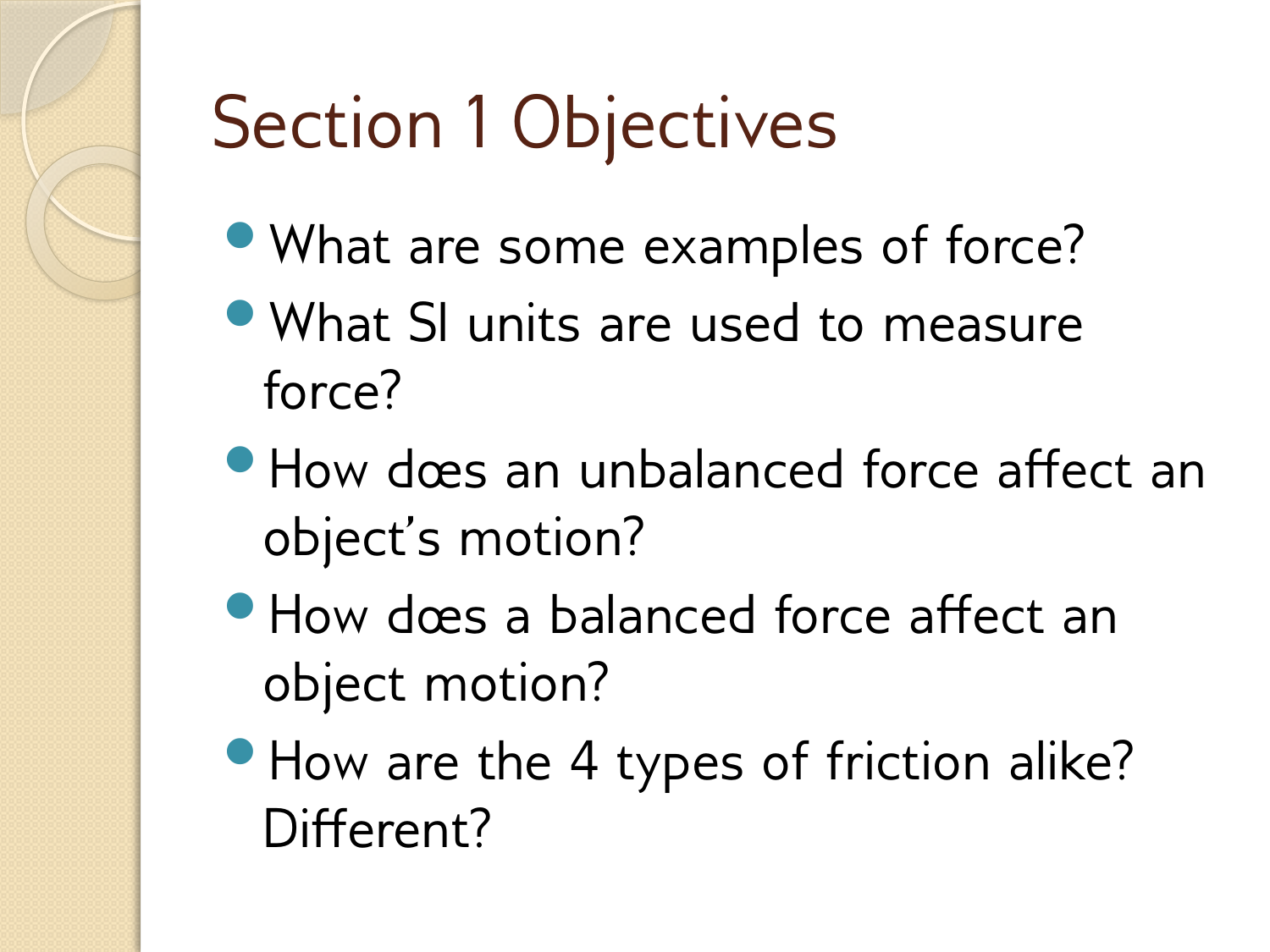

# Section 1 Objectives
What are some examples of force?
What SI units are used to measure force?
How does an unbalanced force affect an object’s motion?
How does a balanced force affect an object motion?
How are the 4 types of friction alike? Different?